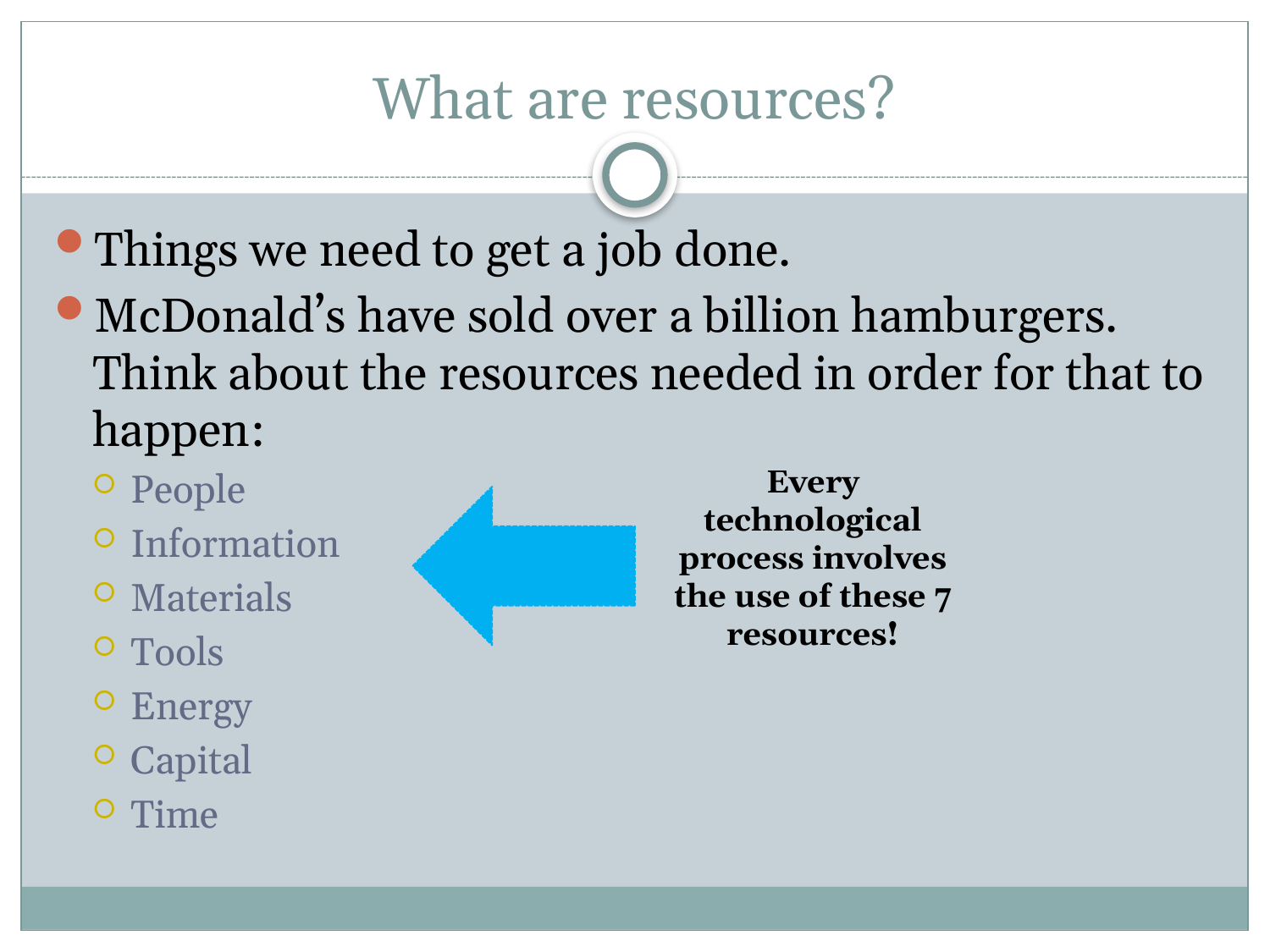

# What are resources?
Things we need to get a job done.
McDonald’s have sold over a billion hamburgers. Think about the resources needed in order for that to happen:
People
Information
Materials
Tools
Energy
Capital
Time
Every technological process involves the use of these 7 resources!